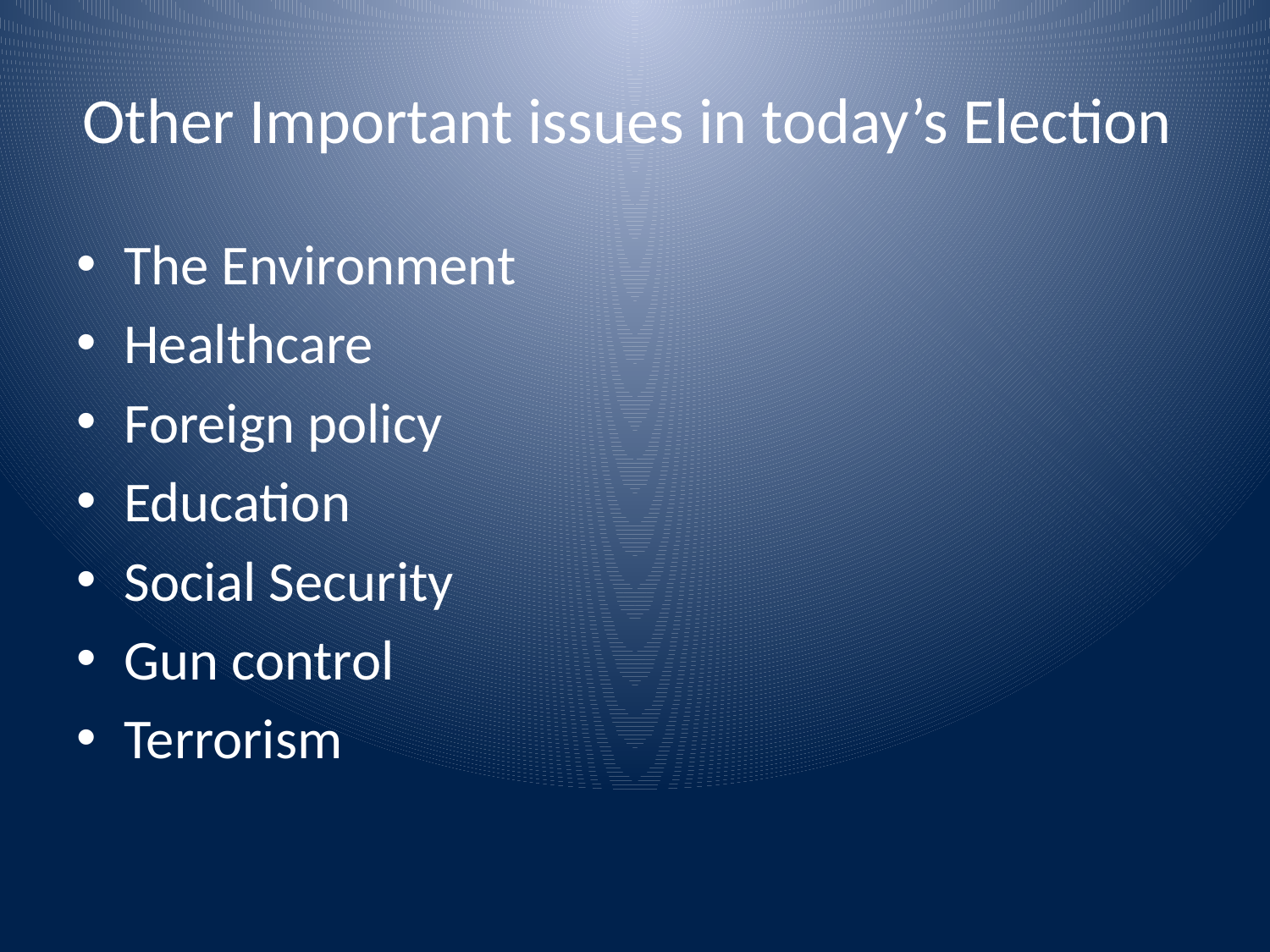

# Other Important issues in today’s Election
The Environment
Healthcare
Foreign policy
Education
Social Security
Gun control
Terrorism